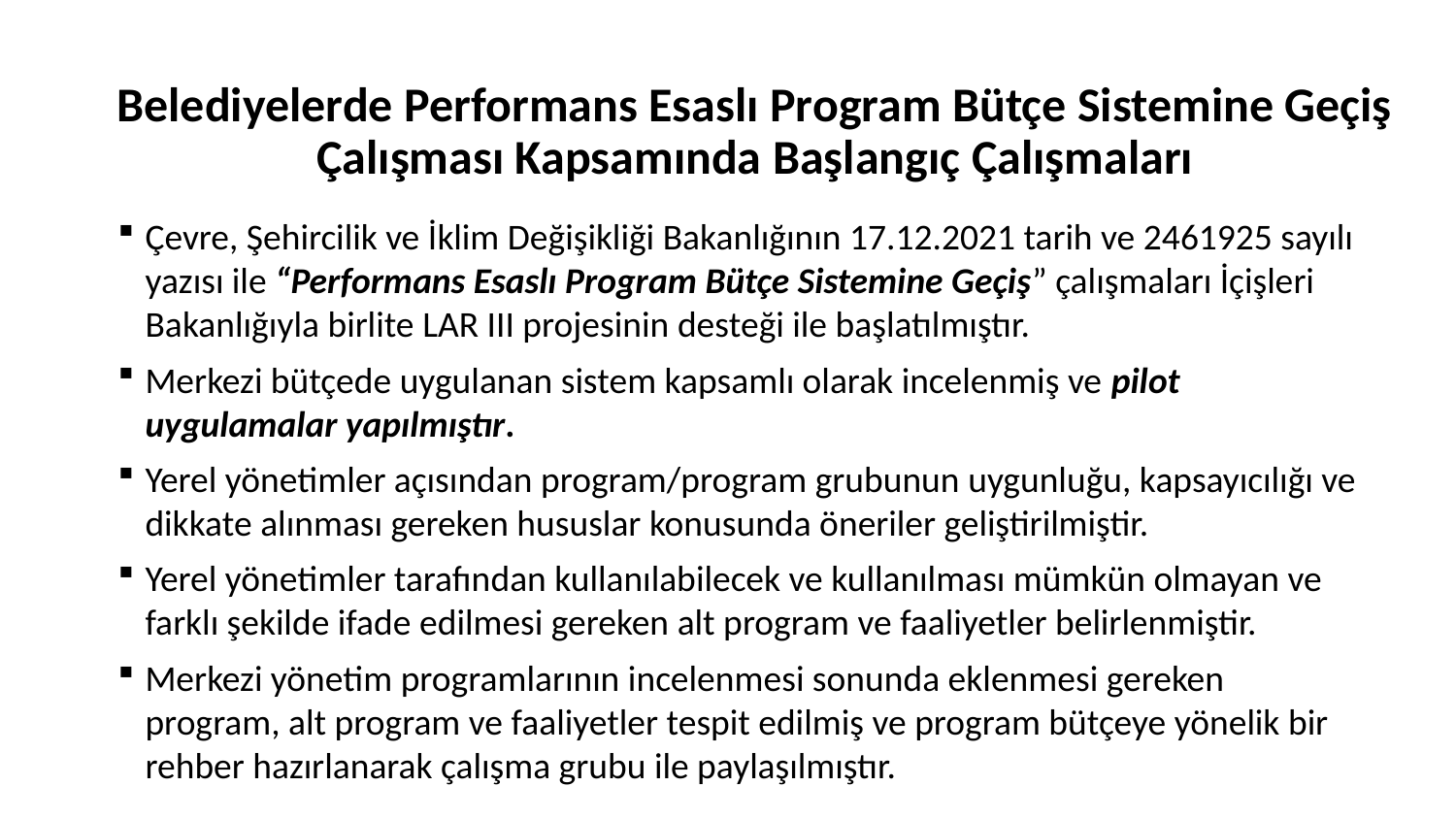

# Belediyelerde Performans Esaslı Program Bütçe Sistemine Geçiş Çalışması Kapsamında Başlangıç Çalışmaları
Çevre, Şehircilik ve İklim Değişikliği Bakanlığının 17.12.2021 tarih ve 2461925 sayılı yazısı ile “Performans Esaslı Program Bütçe Sistemine Geçiş” çalışmaları İçişleri Bakanlığıyla birlite LAR III projesinin desteği ile başlatılmıştır.
Merkezi bütçede uygulanan sistem kapsamlı olarak incelenmiş ve pilot uygulamalar yapılmıştır.
Yerel yönetimler açısından program/program grubunun uygunluğu, kapsayıcılığı ve dikkate alınması gereken hususlar konusunda öneriler geliştirilmiştir.
Yerel yönetimler tarafından kullanılabilecek ve kullanılması mümkün olmayan ve farklı şekilde ifade edilmesi gereken alt program ve faaliyetler belirlenmiştir.
Merkezi yönetim programlarının incelenmesi sonunda eklenmesi gereken program, alt program ve faaliyetler tespit edilmiş ve program bütçeye yönelik bir rehber hazırlanarak çalışma grubu ile paylaşılmıştır.